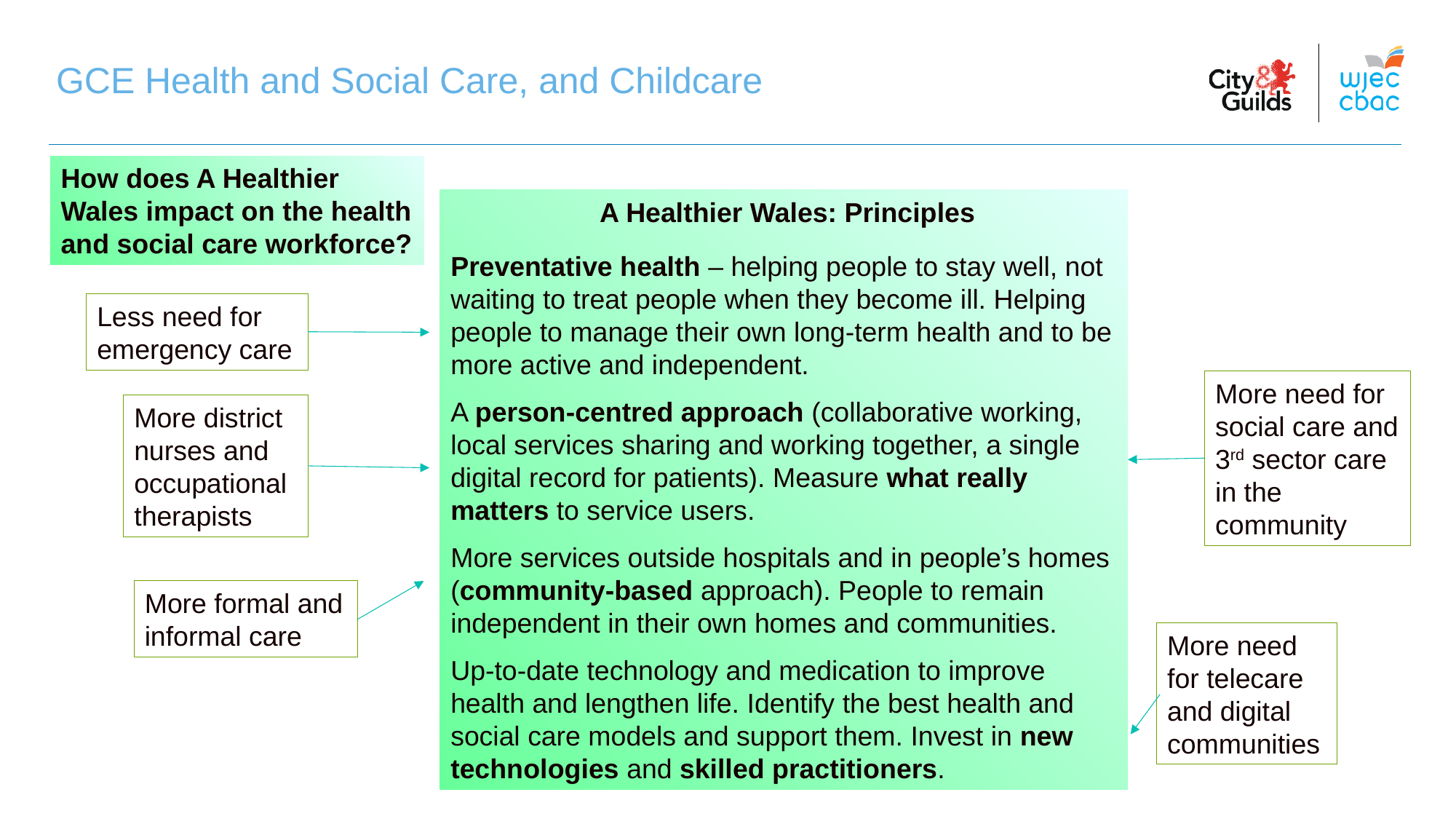

GCE Health and Social Care, and Childcare
How does A Healthier Wales impact on the health and social care workforce?
 A Healthier Wales: Principles

Preventative health – helping people to stay well, not waiting to treat people when they become ill. Helping people to manage their own long-term health and to be more active and independent.

A person-centred approach (collaborative working, local services sharing and working together, a single digital record for patients). Measure what really matters to service users.

More services outside hospitals and in people’s homes (community-based approach). People to remain independent in their own homes and communities.

Up-to-date technology and medication to improve health and lengthen life. Identify the best health and social care models and support them. Invest in new technologies and skilled practitioners.
Less need for emergency care
More need for social care and 3rd sector care in the community
More district nurses and occupational therapists
More formal and informal care
More need for telecare and digital communities